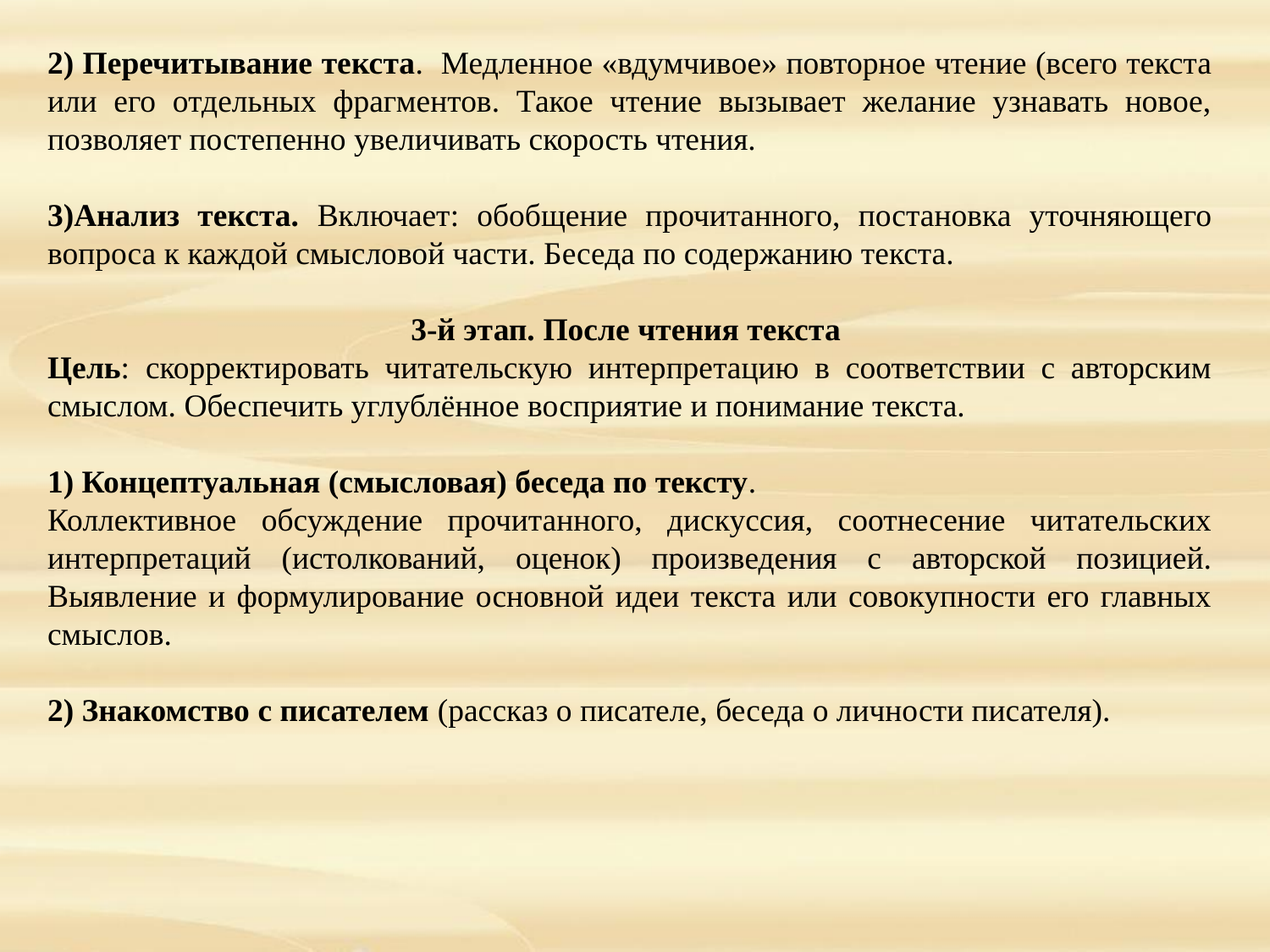

2) Перечитывание текста.  Медленное «вдумчивое» повторное чтение (всего текста или его отдельных фрагментов. Такое чтение вызывает желание узнавать новое, позволяет постепенно увеличивать скорость чтения.

3)Анализ текста. Включает: обобщение прочитанного, постановка уточняющего вопроса к каждой смысловой части. Беседа по содержанию текста.

3-й этап. После чтения текста
Цель: скорректировать читательскую интерпретацию в соответствии с авторским смыслом. Обеспечить углублённое восприятие и понимание текста.
1) Концептуальная (смысловая) беседа по тексту.
Коллективное обсуждение прочитанного, дискуссия, соотнесение читательских интерпретаций (истолкований, оценок) произведения с авторской позицией. Выявление и формулирование основной идеи текста или совокупности его главных смыслов.

2) Знакомство с писателем (рассказ о писателе, беседа о личности писателя).